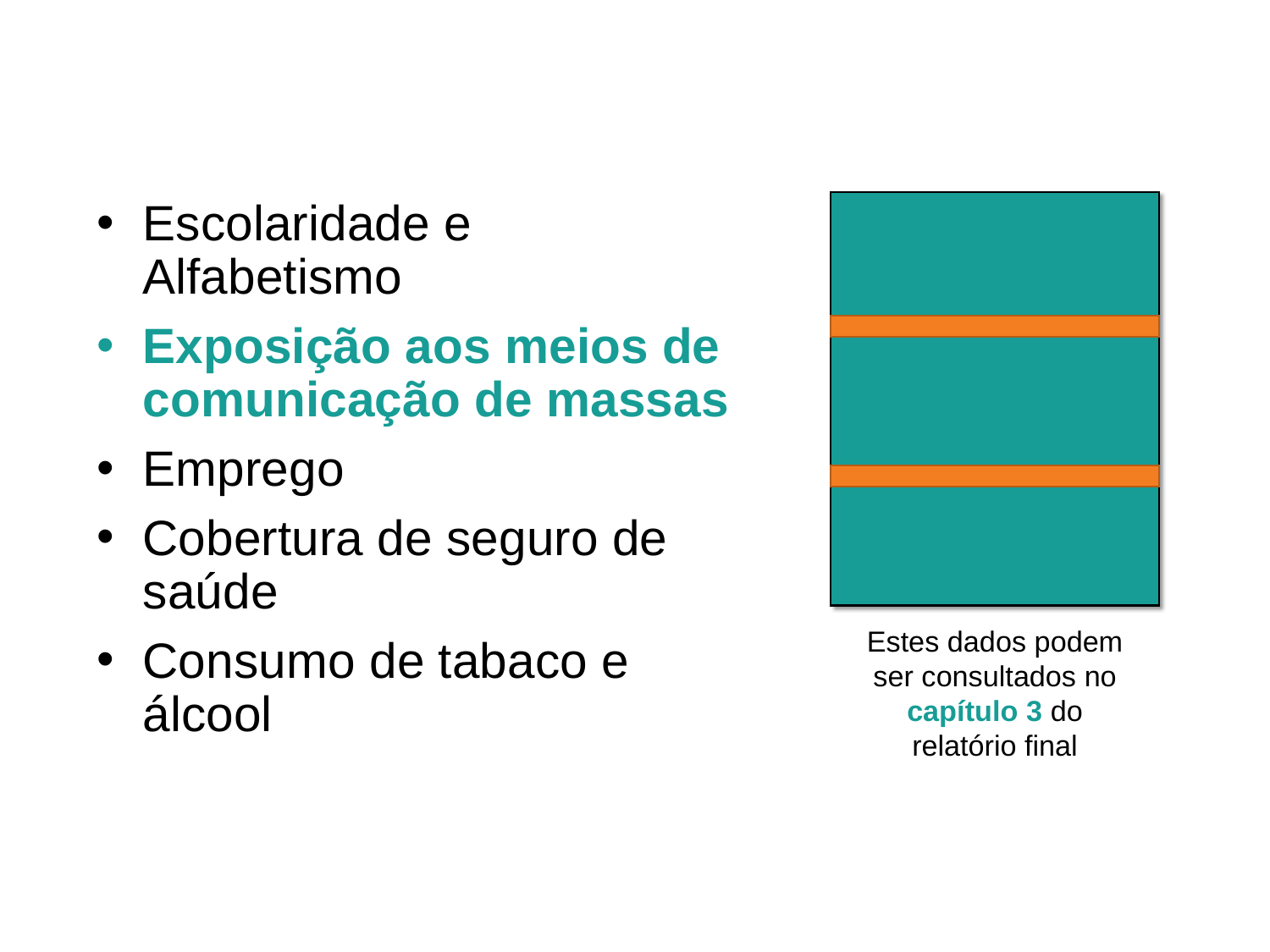

Escolaridade e Alfabetismo
Exposição aos meios de comunicação de massas
Emprego
Cobertura de seguro de saúde
Consumo de tabaco e álcool

Estes dados podem ser consultados no capítulo 3 do relatório final